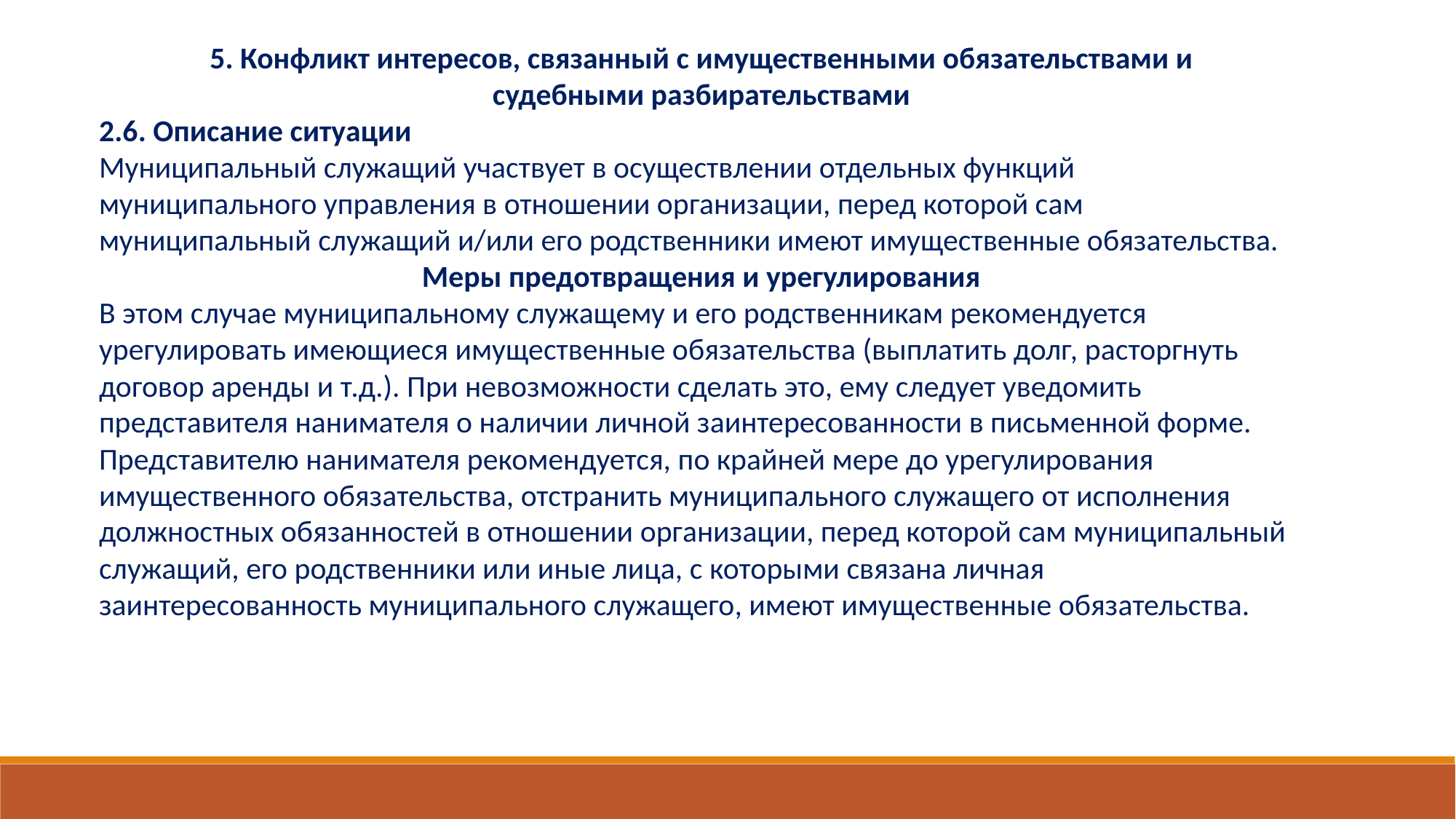

5. Конфликт интересов, связанный с имущественными обязательствами и
судебными разбирательствами
2.6. Описание ситуации
Муниципальный служащий участвует в осуществлении отдельных функций
муниципального управления в отношении организации, перед которой сам
муниципальный служащий и/или его родственники имеют имущественные обязательства.
Меры предотвращения и урегулирования
В этом случае муниципальному служащему и его родственникам рекомендуется урегулировать имеющиеся имущественные обязательства (выплатить долг, расторгнуть договор аренды и т.д.). При невозможности сделать это, ему следует уведомить представителя нанимателя о наличии личной заинтересованности в письменной форме.
Представителю нанимателя рекомендуется, по крайней мере до урегулирования имущественного обязательства, отстранить муниципального служащего от исполнения должностных обязанностей в отношении организации, перед которой сам муниципальный служащий, его родственники или иные лица, с которыми связана личная заинтересованность муниципального служащего, имеют имущественные обязательства.